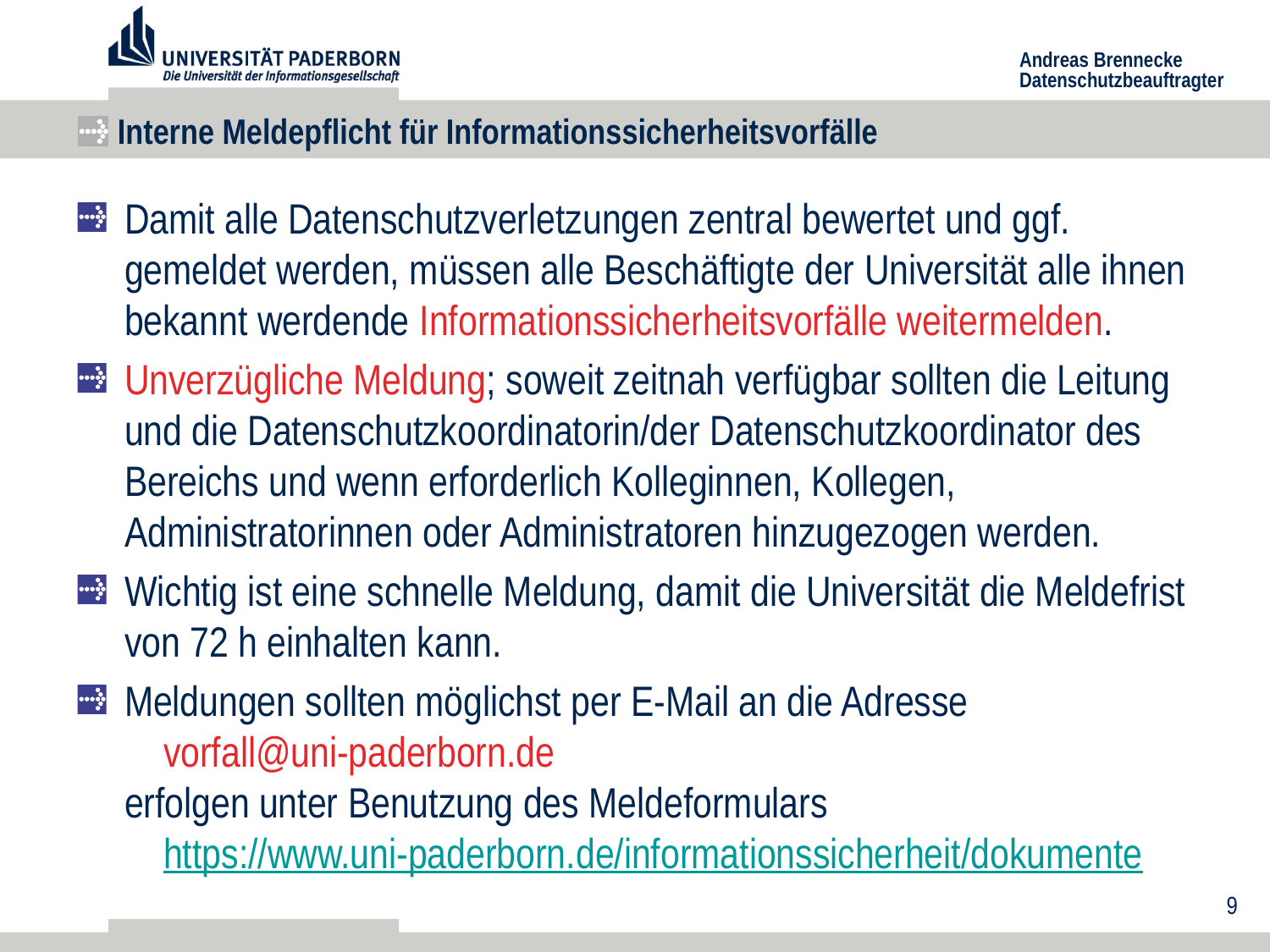

# Interne Meldepflicht für Informationssicherheitsvorfälle
Damit alle Datenschutzverletzungen zentral bewertet und ggf. gemeldet werden, müssen alle Beschäftigte der Universität alle ihnen bekannt werdende Informationssicherheitsvorfälle weitermelden.
Unverzügliche Meldung; soweit zeitnah verfügbar sollten die Leitung und die Datenschutzkoordinatorin/der Datenschutzkoordinator des Bereichs und wenn erforderlich Kolleginnen, Kollegen, Administratorinnen oder Administratoren hinzugezogen werden.
Wichtig ist eine schnelle Meldung, damit die Universität die Meldefrist von 72 h einhalten kann.
Meldungen sollten möglichst per E-Mail an die Adresse
    vorfall@uni-paderborn.de
erfolgen unter Benutzung des Meldeformulars
    https://www.uni-paderborn.de/informationssicherheit/dokumente

9